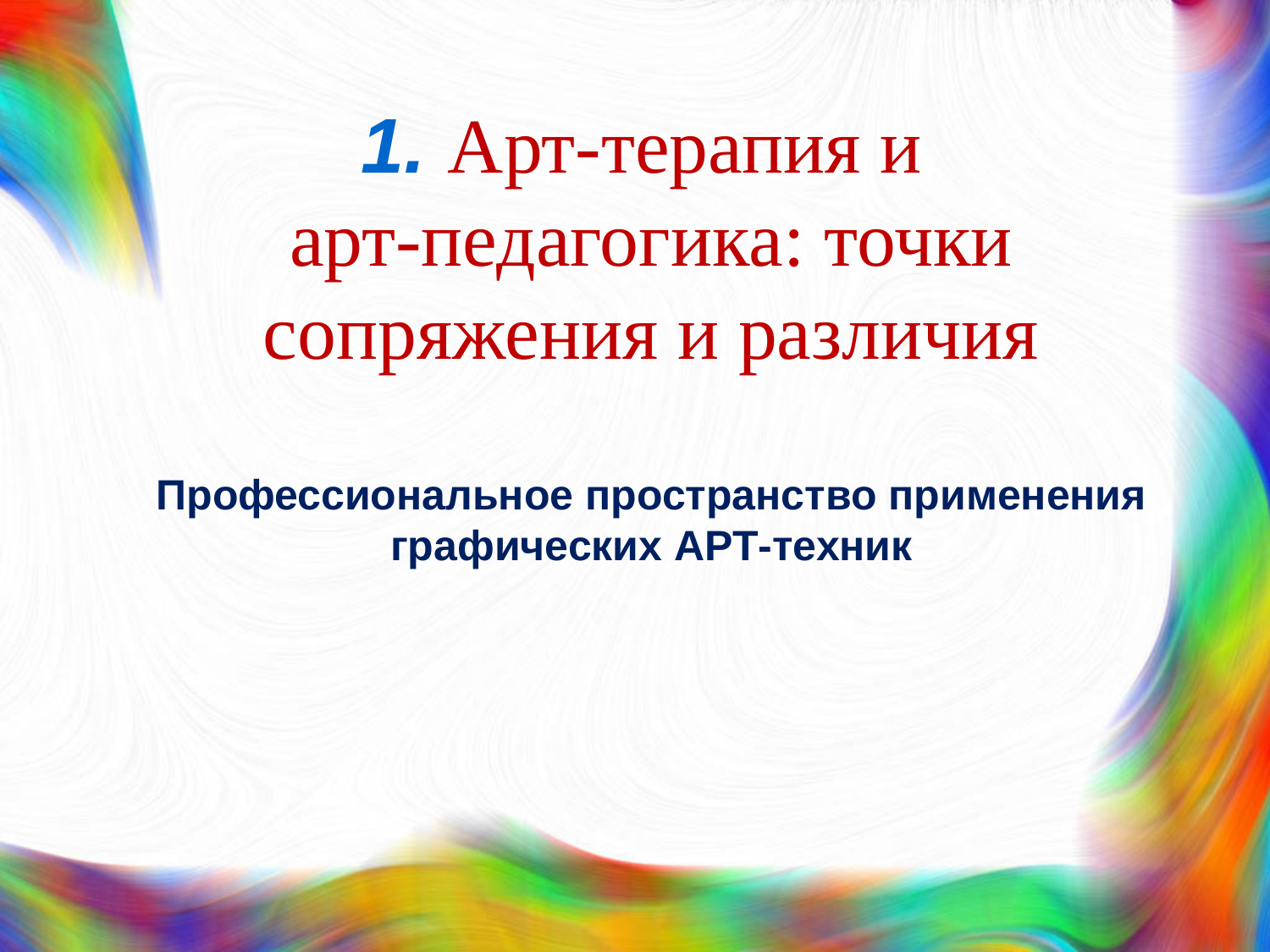

# 1. Арт-терапия и арт-педагогика: точки сопряжения и различия Профессиональное пространство применения графических АРТ-техник